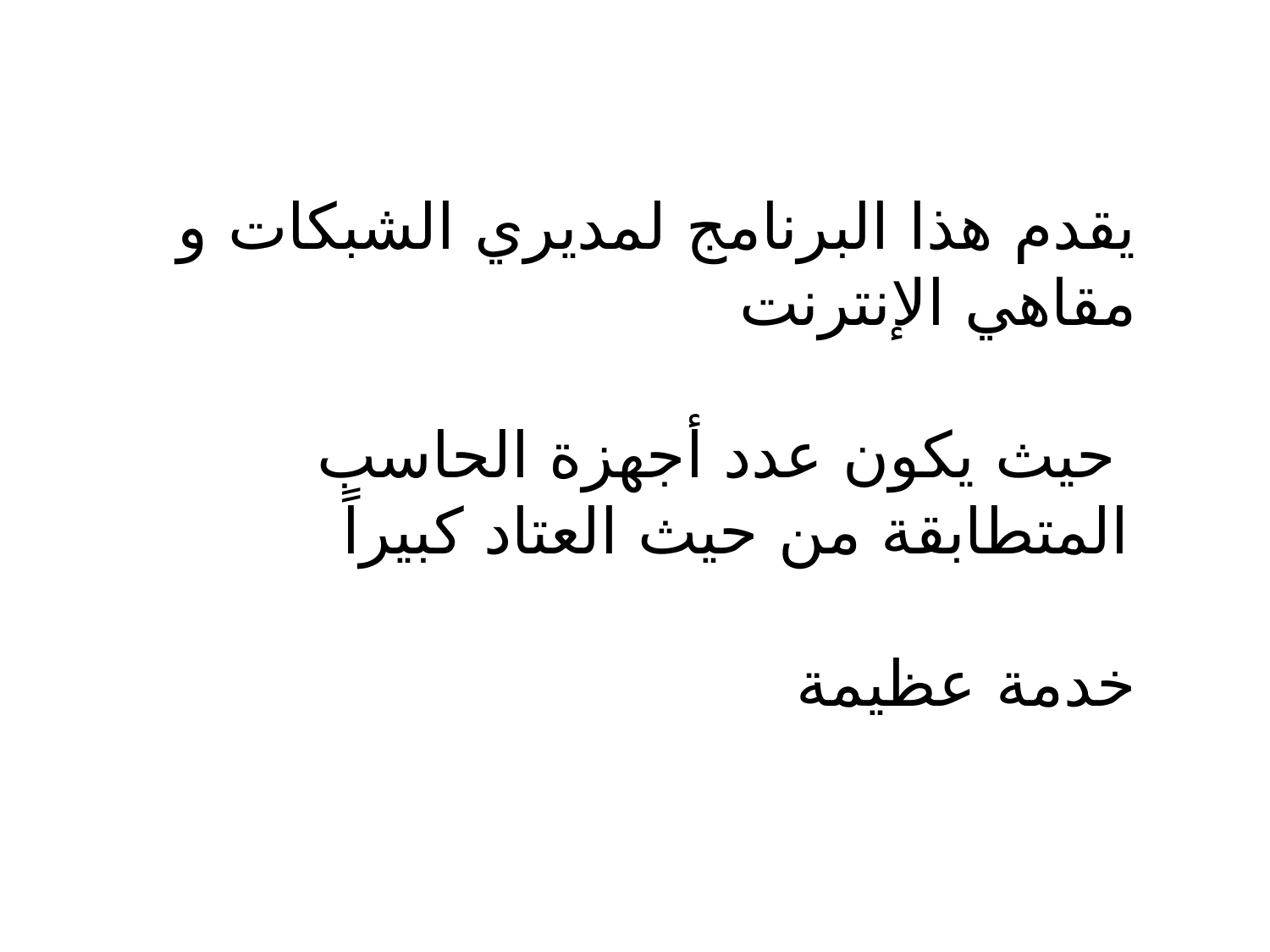

يقدم هذا البرنامج لمديري الشبكات و مقاهي الإنترنت

 حيث يكون عدد أجهزة الحاسب المتطابقة من حيث العتاد كبيراً

خدمة عظيمة